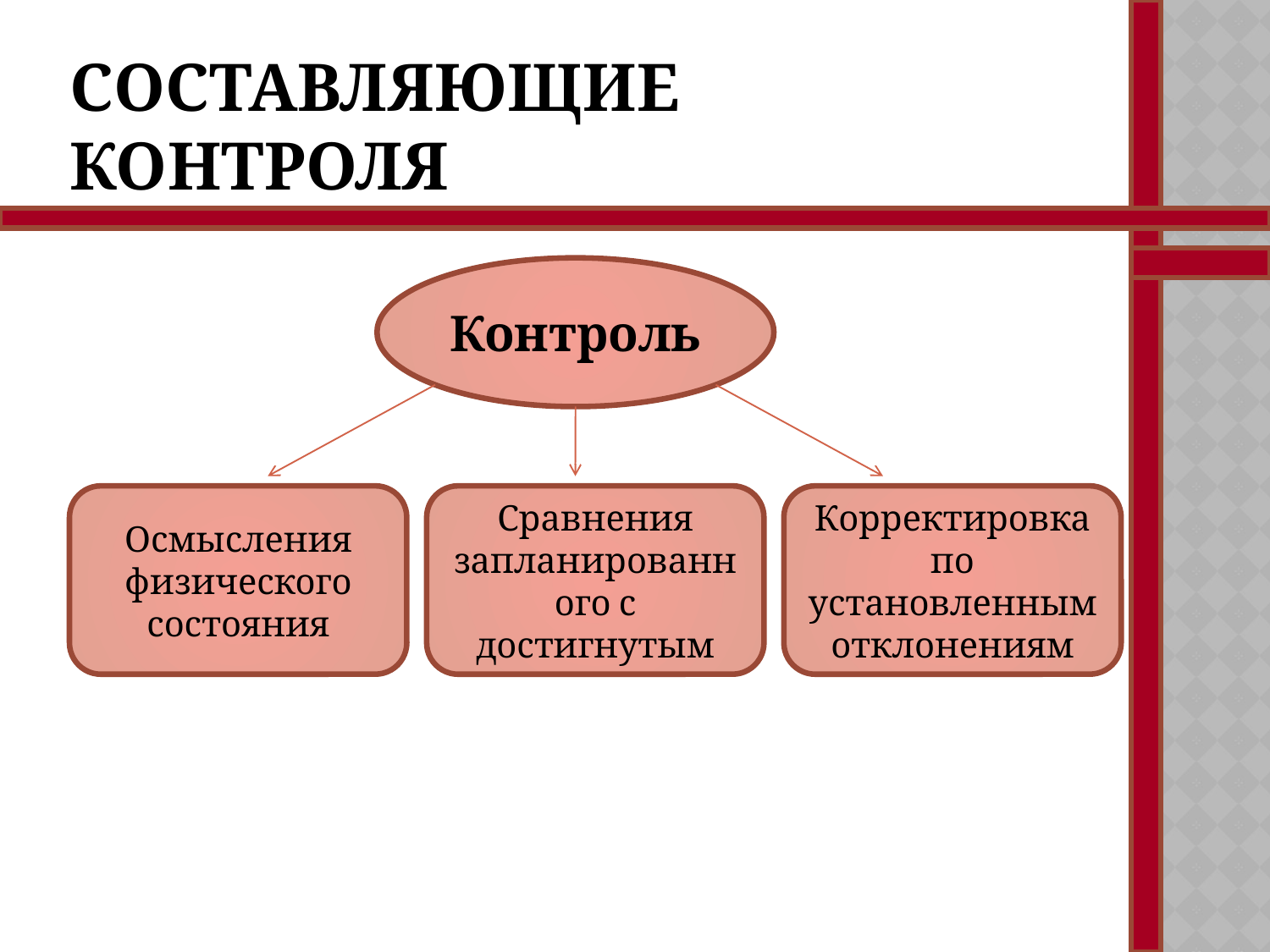

# Составляющие контроля

Контроль
Осмысления физического состояния
Сравнения запланированного с достигнутым
Корректировка по установленным отклонениям